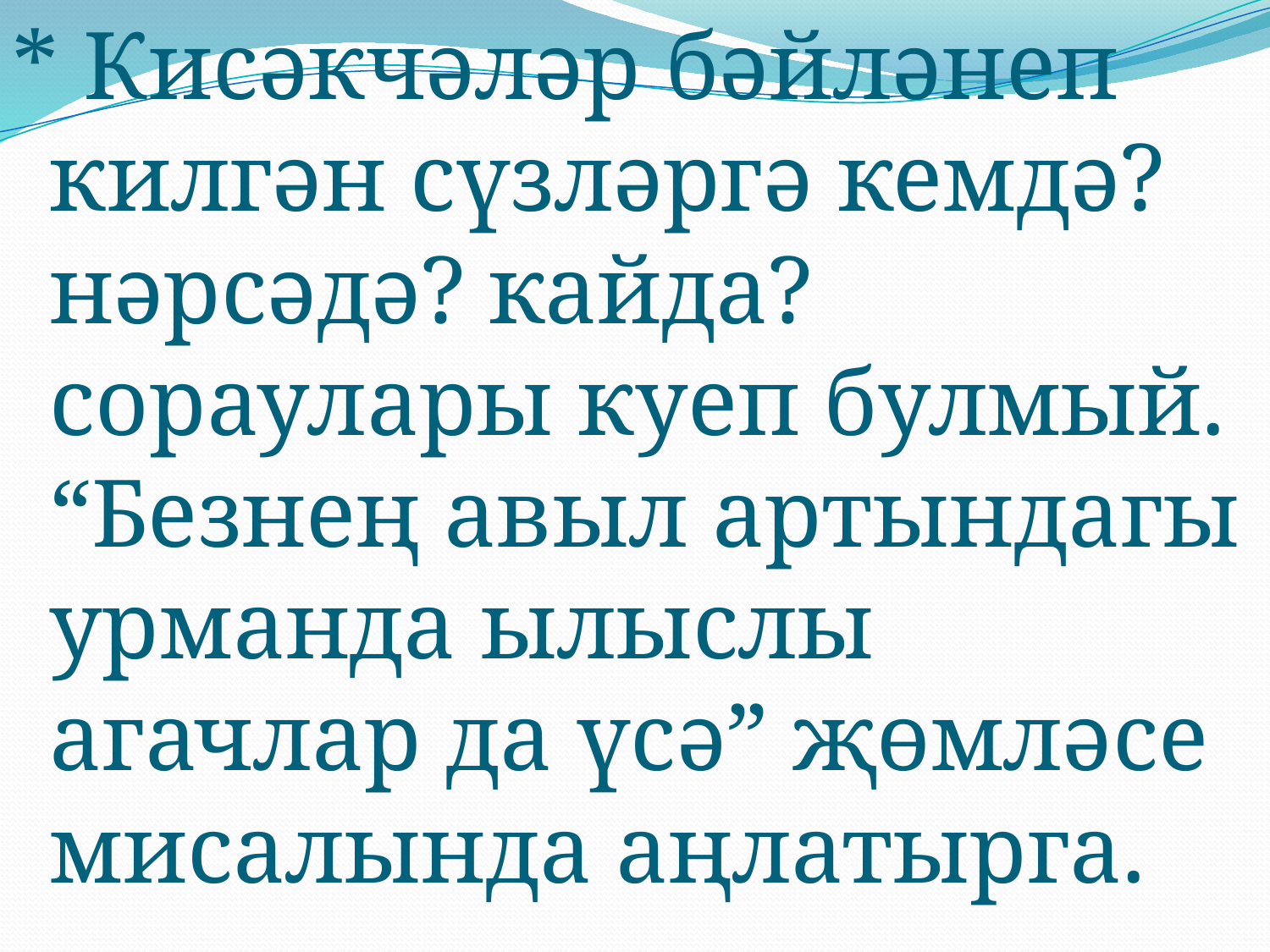

* Кисәкчәләр бәйләнеп килгән сүзләргә кемдә? нәрсәдә? кайда? сораулары куеп булмый. “Безнең авыл артындагы урманда ылыслы агачлар да үсә” җөмләсе мисалында аңлатырга.